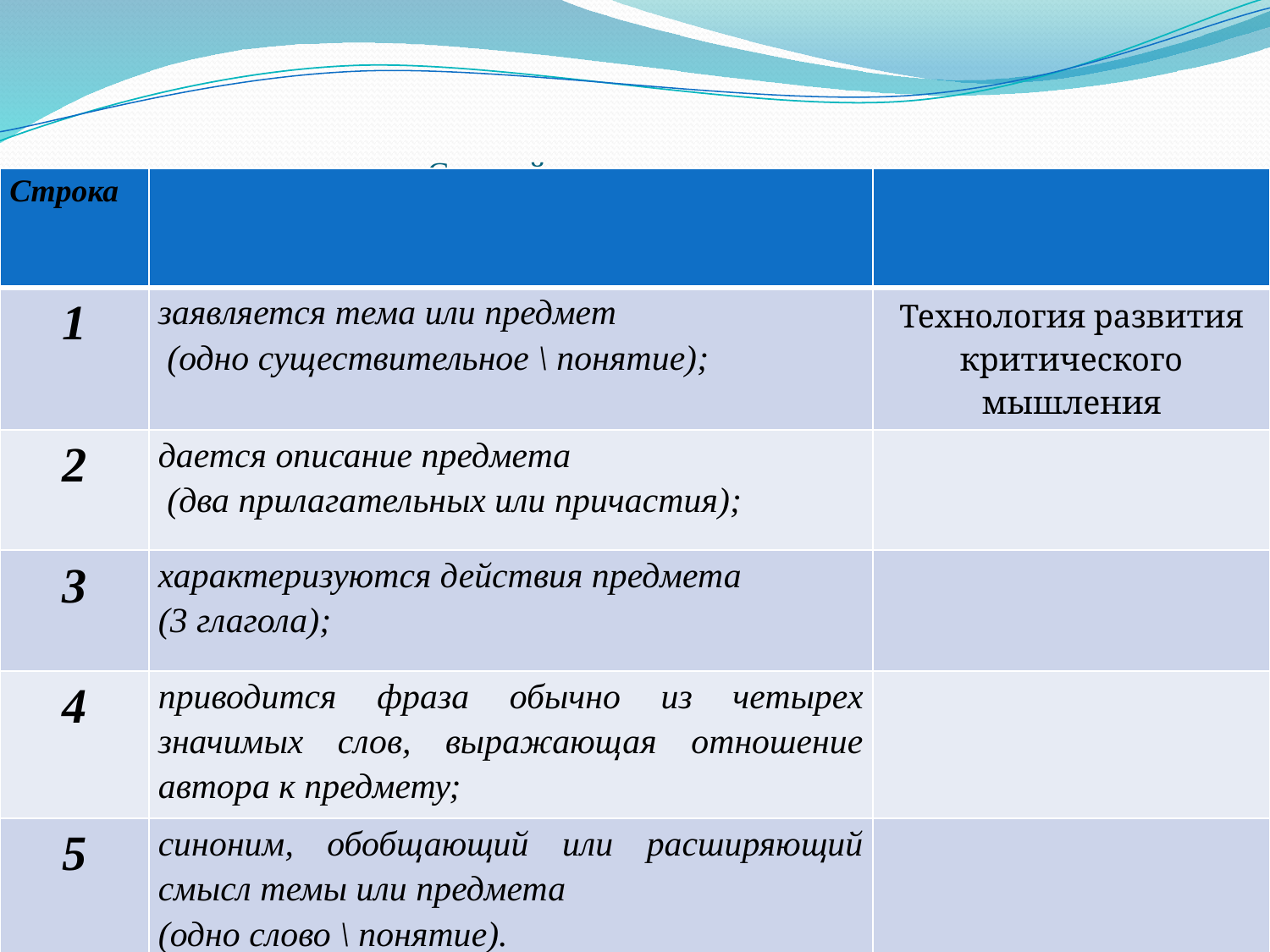

# Синквейн -это стихотворение, состоящее из пяти строк
| Строка |  |  |
| --- | --- | --- |
| 1 | заявляется тема или предмет (одно существительное \ понятие); | Технология развития критического мышления |
| 2 | дается описание предмета (два прилагательных или причастия); |  |
| 3 | характеризуются действия предмета (3 глагола); |  |
| 4 | приводится фраза обычно из четырех значимых слов, выражающая отношение автора к предмету; |  |
| 5 | синоним, обобщающий или расширяющий смысл темы или предмета (одно слово \ понятие). |  |